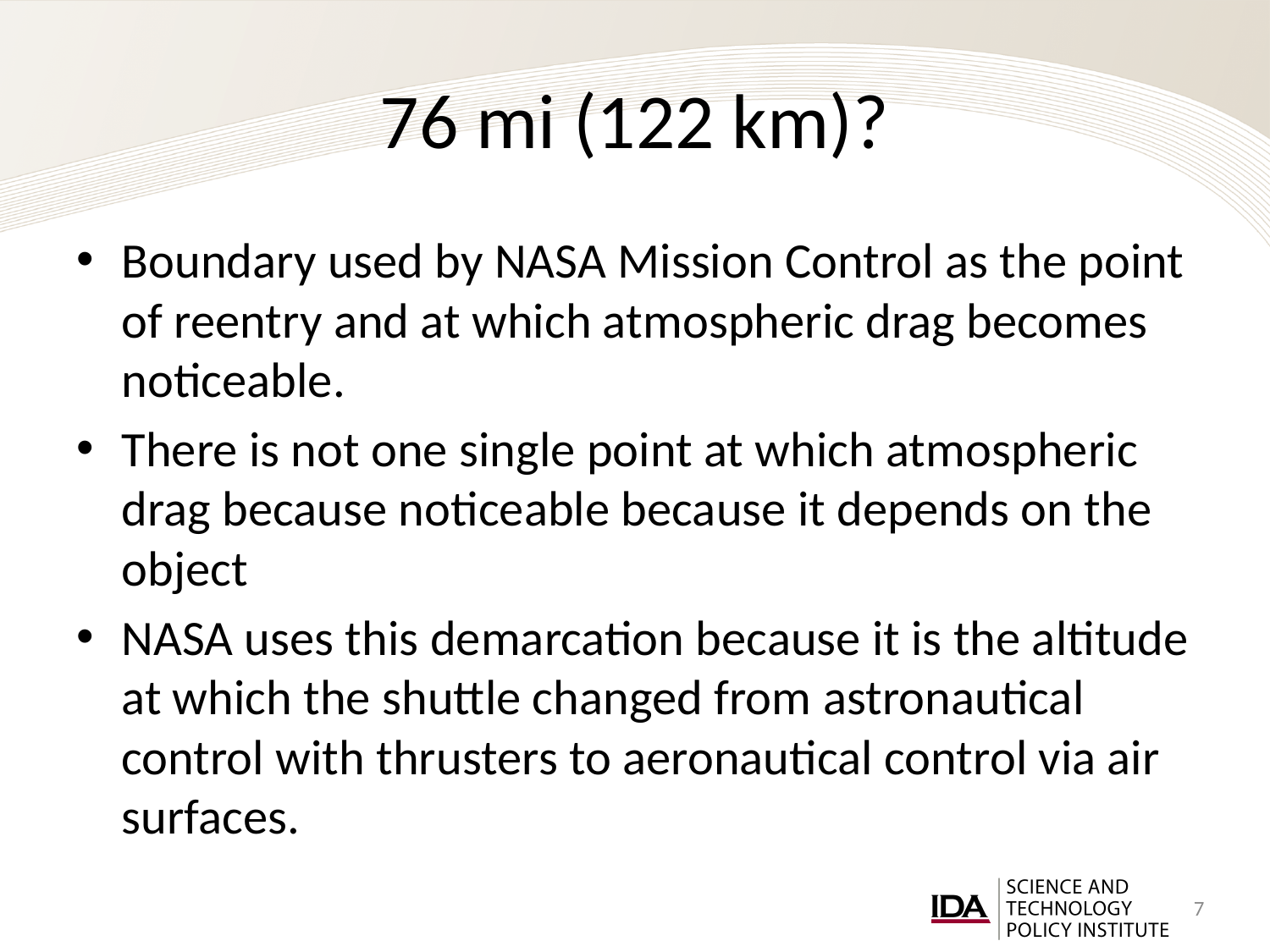

# 76 mi (122 km)?
Boundary used by NASA Mission Control as the point of reentry and at which atmospheric drag becomes noticeable.
There is not one single point at which atmospheric drag because noticeable because it depends on the object
NASA uses this demarcation because it is the altitude at which the shuttle changed from astronautical control with thrusters to aeronautical control via air surfaces.
7